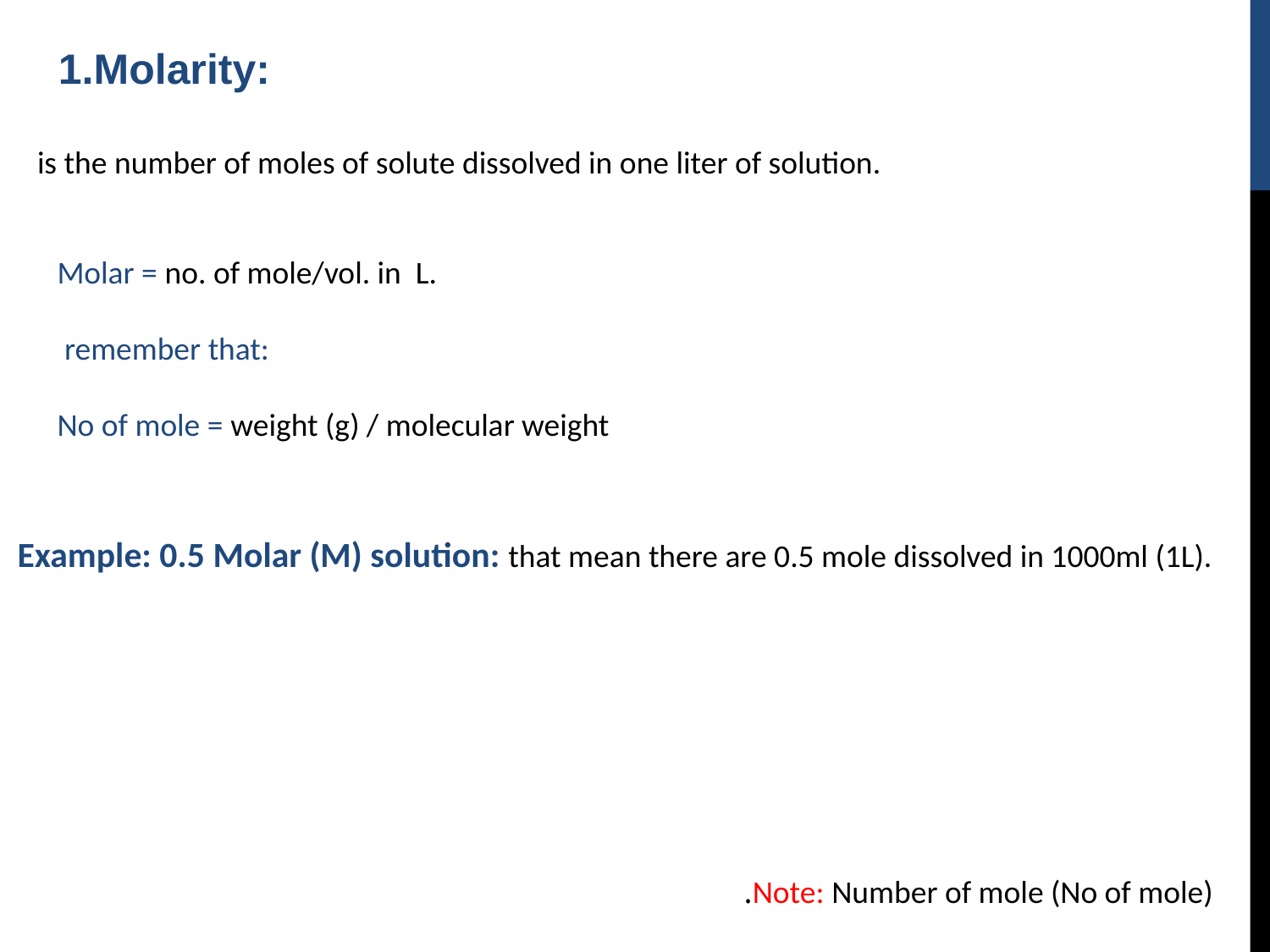

1.Molarity:
is the number of moles of solute dissolved in one liter of solution.
Molar = no. of mole/vol. in  L.

 remember that:

No of mole = weight (g) / molecular weight
Example: 0.5 Molar (M) solution: that mean there are 0.5 mole dissolved in 1000ml (1L).
Note: Number of mole (No of mole).